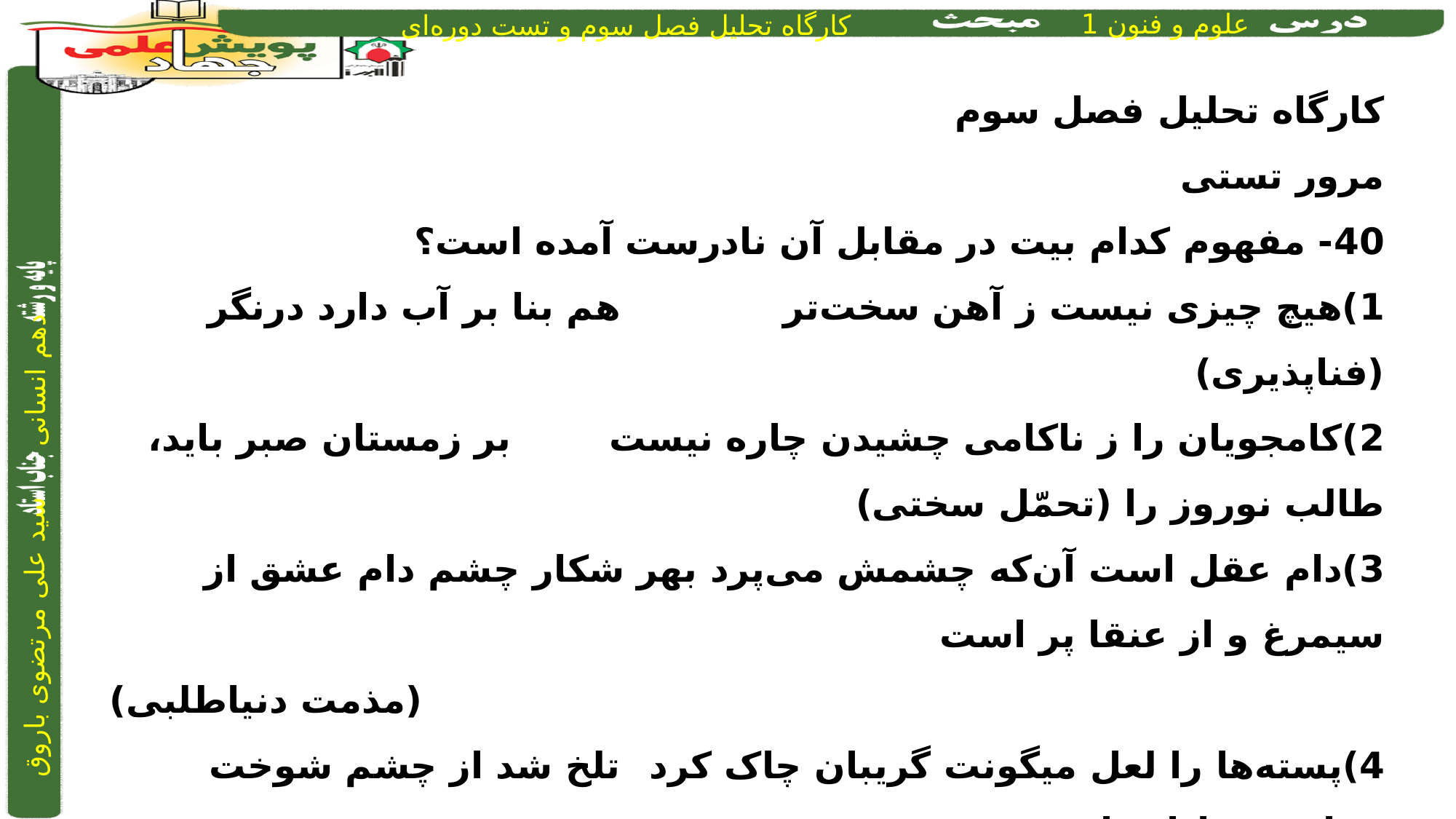

کارگاه تحلیل فصل سوم
مرور تستی
40- مفهوم کدام بیت در مقابل آن نادرست آمده است؟
1)هیچ چیزی نیست ز آهن سخت‌تر		 	هم بنا بر آب دارد درنگر (فناپذیری)
2)کامجویان را ز ناکامی چشیدن چاره نیست	 	بر زمستان صبر باید، طالب نوروز را (تحمّل سختی)
3)دام عقل است آن‌که چشمش می‌پرد بهر شکار	 چشم دام عشق از سیمرغ و از عنقا پر است
 (مذمت دنیاطلبی)
4)پسته‌ها را لعل میگونت گریبان چاک کرد	 	تلخ شد از چشم شوخت خواب بر بادام‌ها
(برتری جمال معشوق)